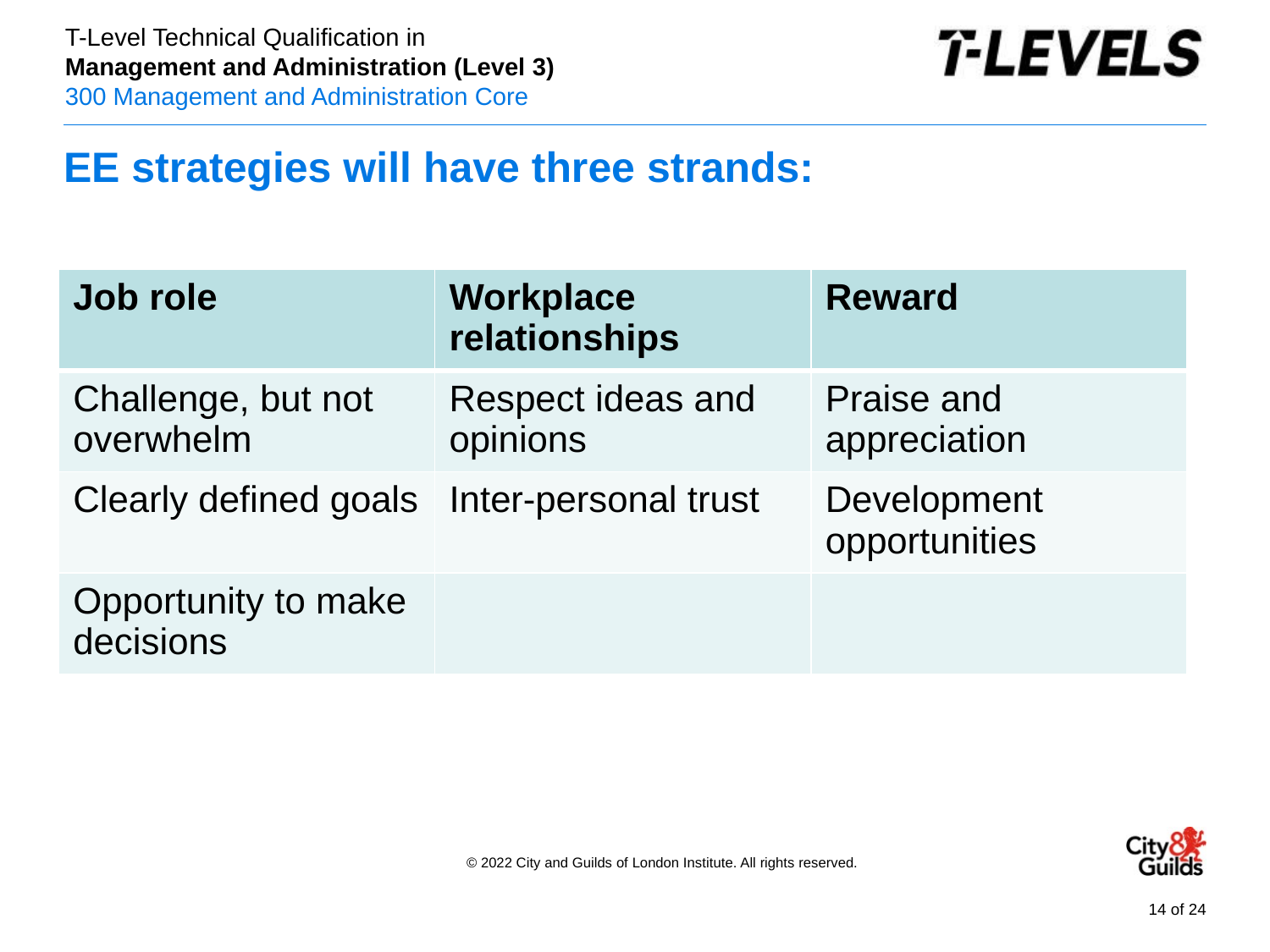

# EE strategies will have three strands:
| Job role | Workplace relationships | Reward |
| --- | --- | --- |
| Challenge, but not overwhelm | Respect ideas and opinions | Praise and appreciation |
| Clearly defined goals | Inter-personal trust | Development opportunities |
| Opportunity to make decisions |  |  |